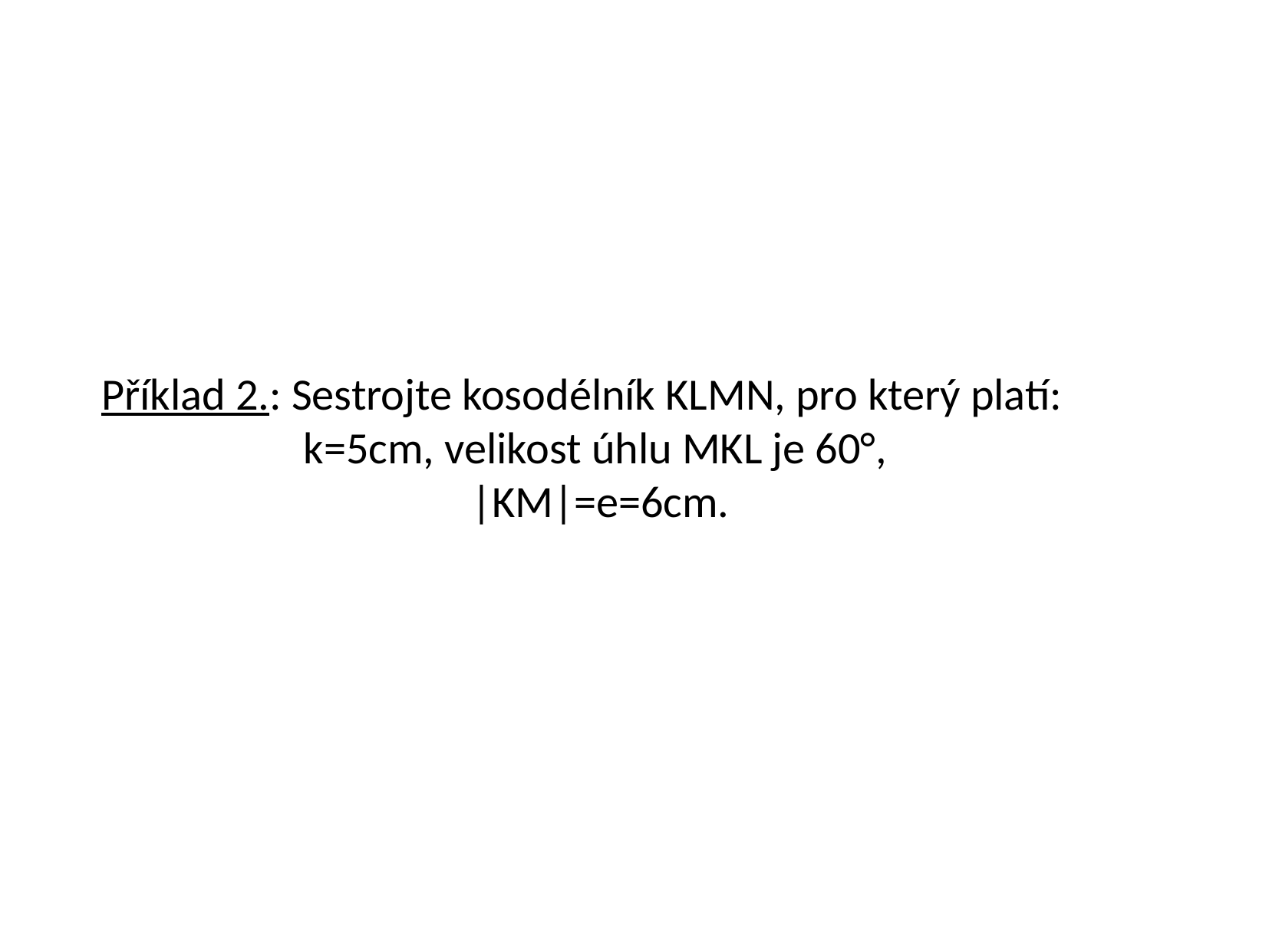

Příklad 2.: Sestrojte kosodélník KLMN, pro který platí:
k=5cm, velikost úhlu MKL je 60°,
|KM|=e=6cm.